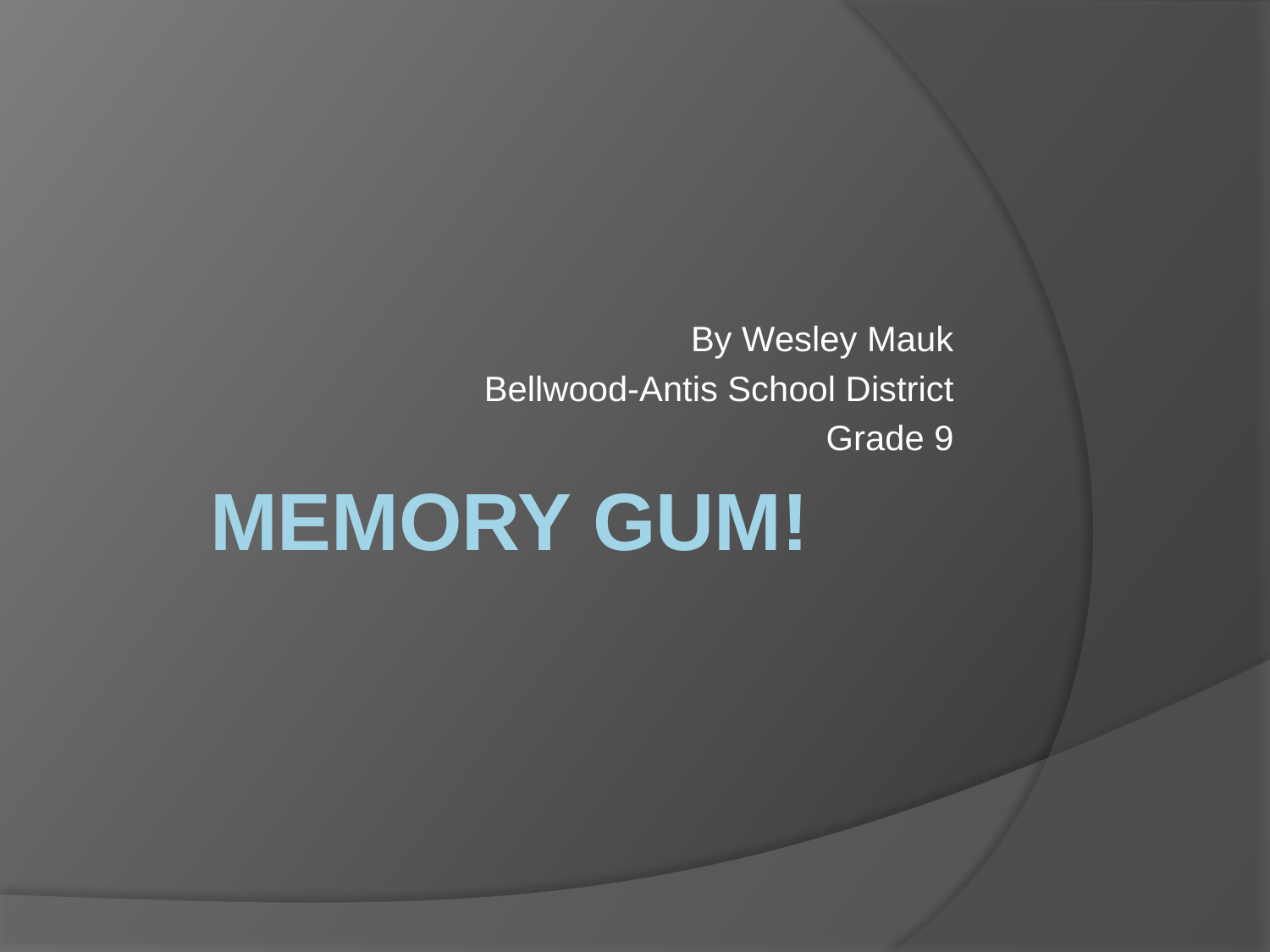

By Wesley Mauk
Bellwood-Antis School District
Grade 9
# Memory gum!